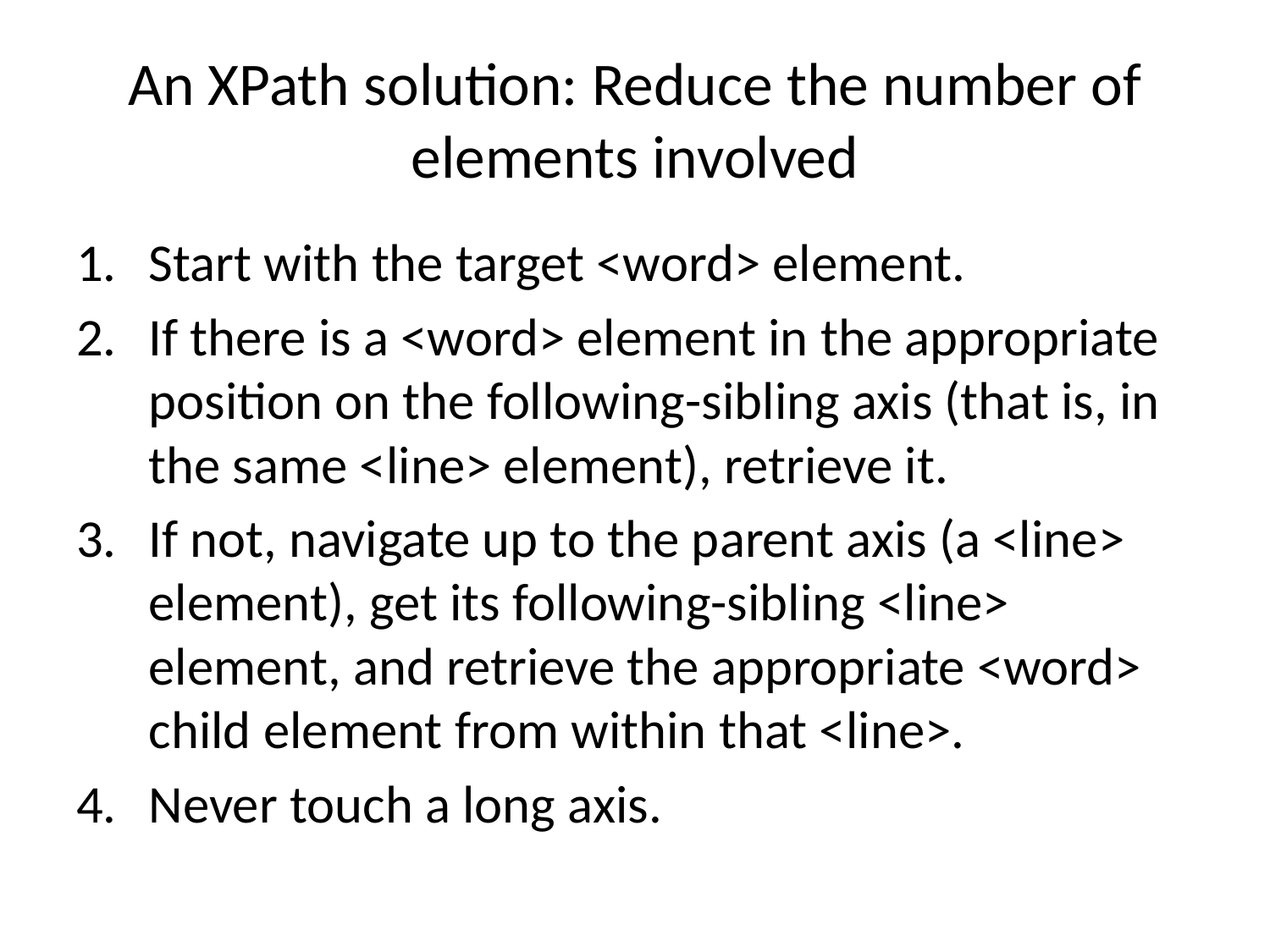

# An XPath solution: Reduce the number of elements involved
Start with the target <word> element.
If there is a <word> element in the appropriate position on the following-sibling axis (that is, in the same <line> element), retrieve it.
If not, navigate up to the parent axis (a <line> element), get its following-sibling <line> element, and retrieve the appropriate <word> child element from within that <line>.
Never touch a long axis.